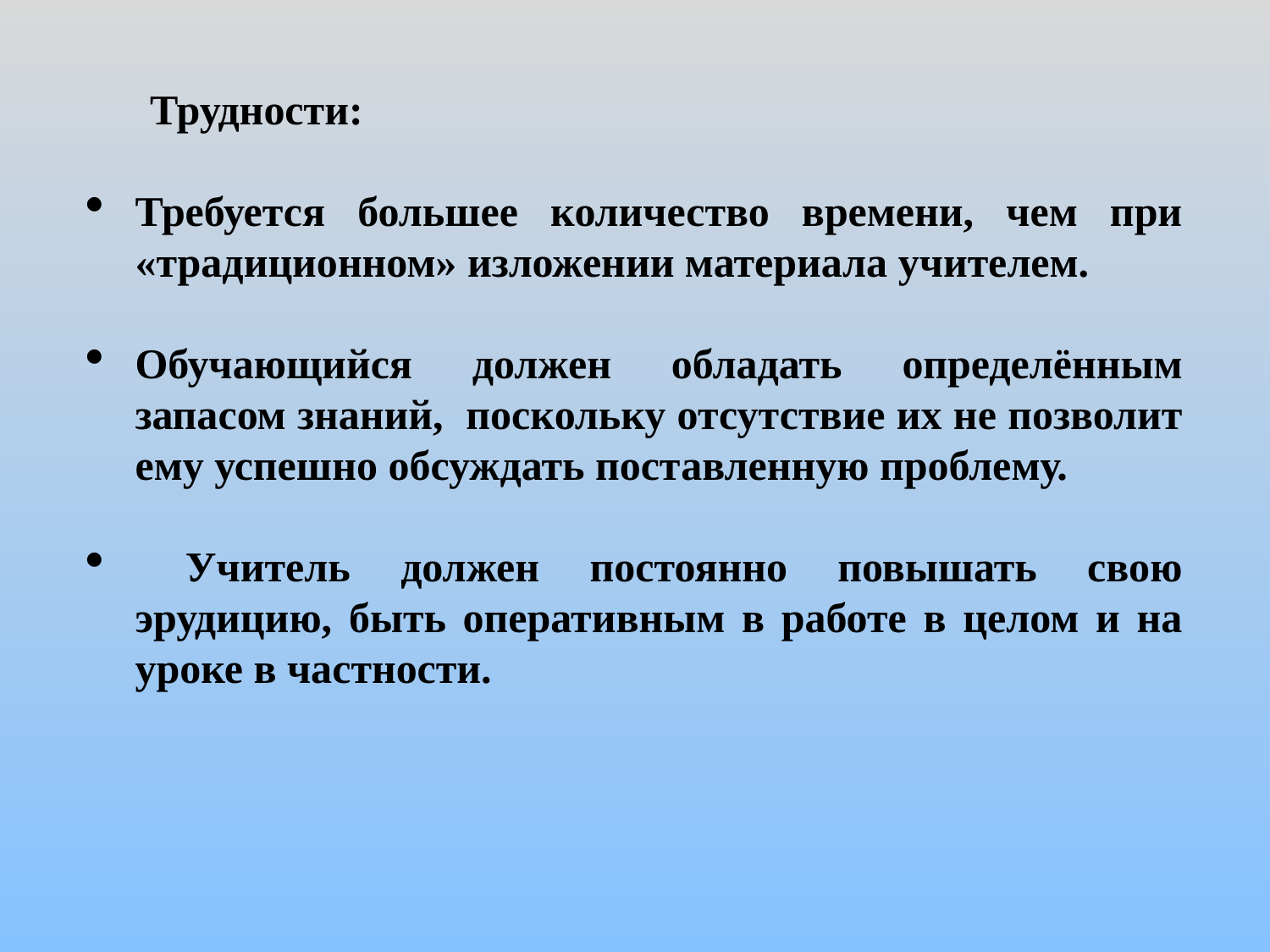

Трудности:

Требуется большее количество времени, чем при «традиционном» изложении материала учителем.

Обучающийся должен обладать определённым запасом знаний,  поскольку отсутствие их не позволит ему успешно обсуждать поставленную проблему.

 Учитель должен постоянно повышать свою эрудицию, быть оперативным в работе в целом и на уроке в частности.